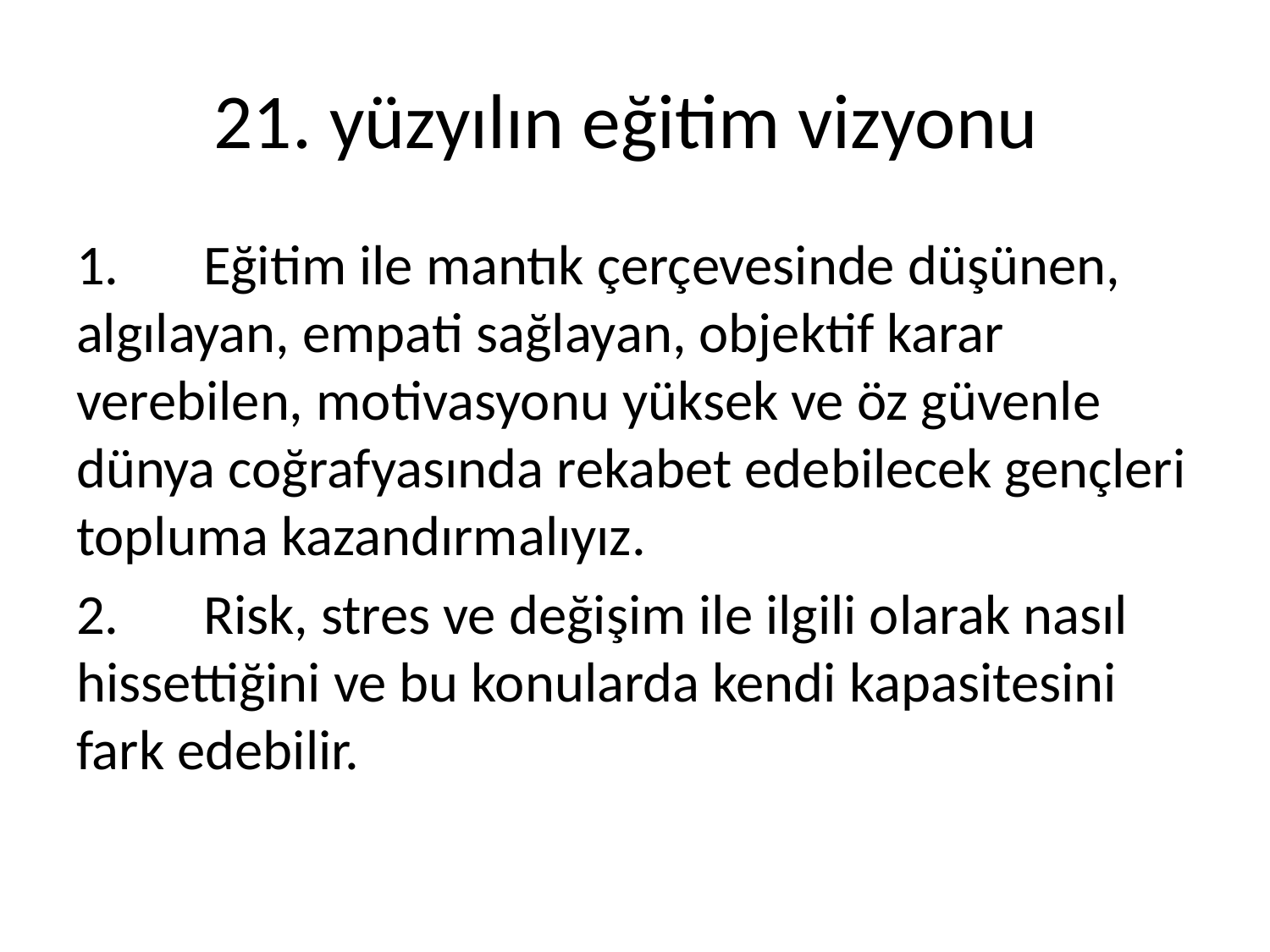

# 21. yüzyılın eğitim vizyonu
1.	Eğitim ile mantık çerçevesinde düşünen, algılayan, empati sağlayan, objektif karar verebilen, motivasyonu yüksek ve öz güvenle dünya coğrafyasında rekabet edebilecek gençleri topluma kazandırmalıyız.
2.	Risk, stres ve değişim ile ilgili olarak nasıl hissettiğini ve bu konularda kendi kapasitesini fark edebilir.